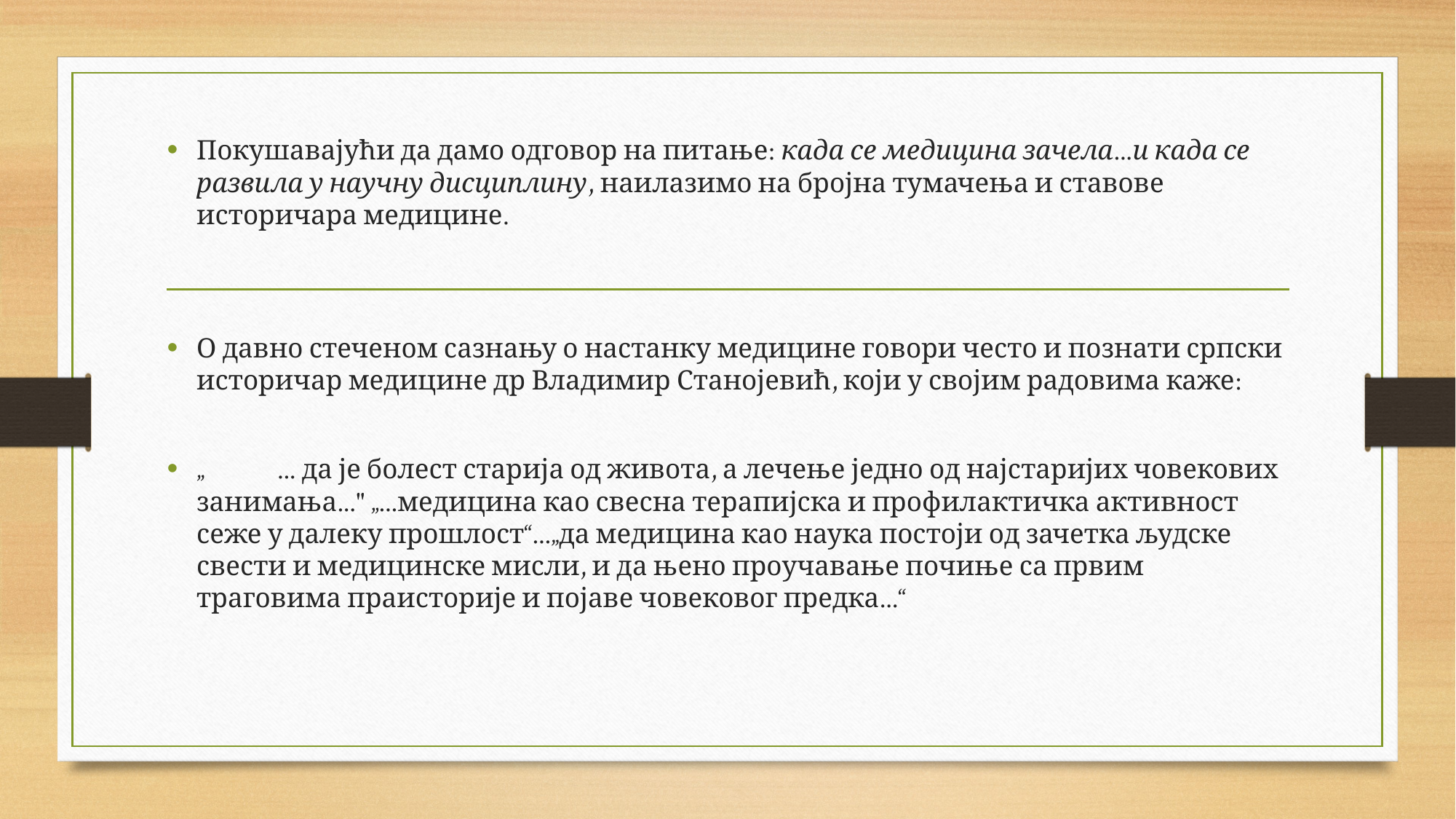

Покушавајући да дамо одговор на питање: када се медицина зачела...и када се развила у научну дисциплину, наилазимо на бројна тумачења и ставове историчара медицине.

О давно стеченом сазнању о настанку медицине говори често и познати српски историчар медицине др Владимир Станојевић, који у својим радовима каже:

„	... да је болест старија од живота, а лечење једно од најстаријих човекових занимања..." „...медицина као свесна терапијска и профилактичка активност сеже у далеку прошлост“...„да медицина као наука постоји од зачетка људске свести и медицинске мисли, и да њено проучавање почиње са првим траговима праисторије и појаве човековог предка...“